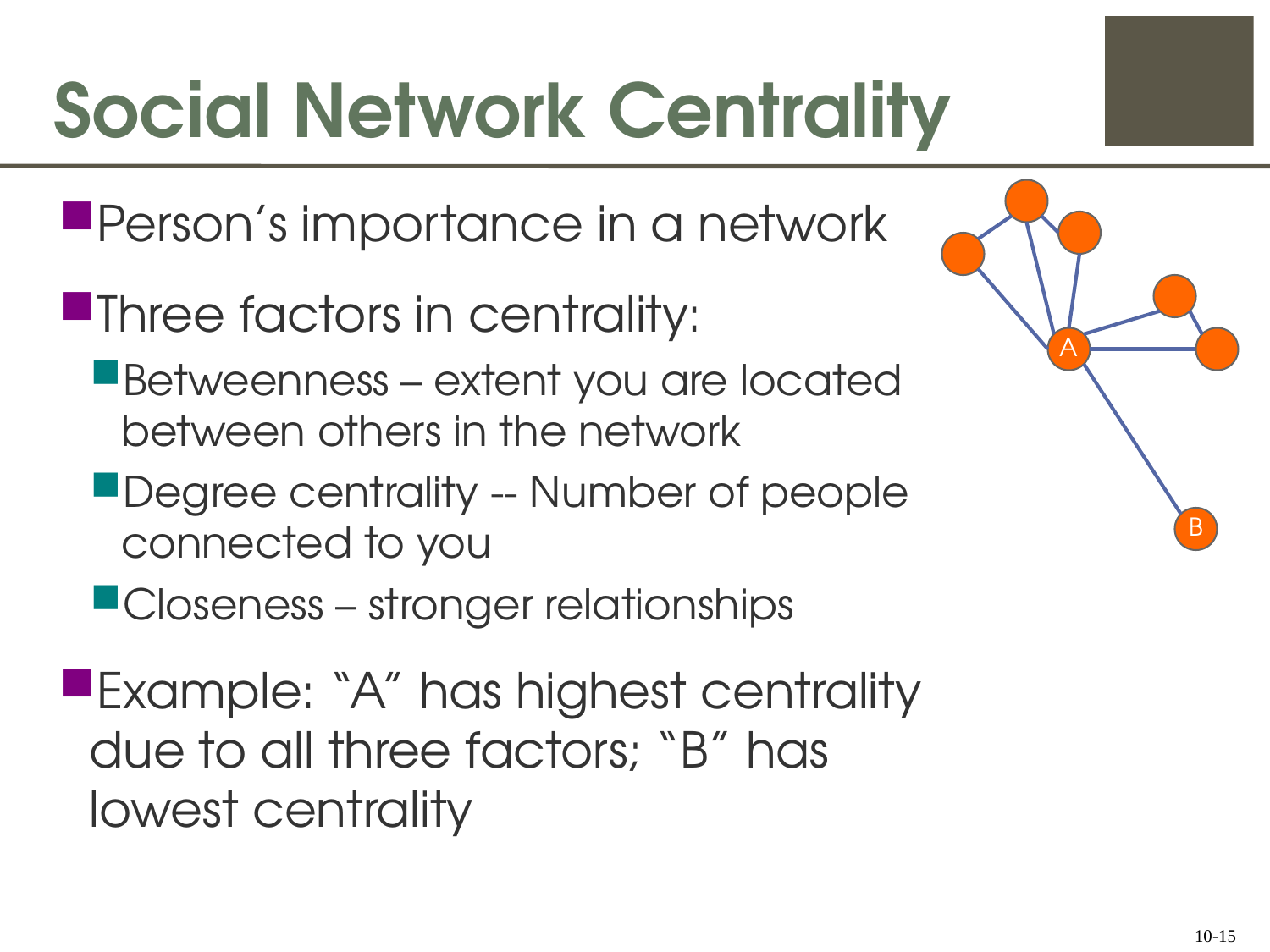

# Social Network Centrality

Person’s importance in a network
Three factors in centrality:
Betweenness – extent you are located between others in the network
Degree centrality -- Number of people connected to you
Closeness – stronger relationships
Example: “A” has highest centrality due to all three factors; “B” has lowest centrality

A

B